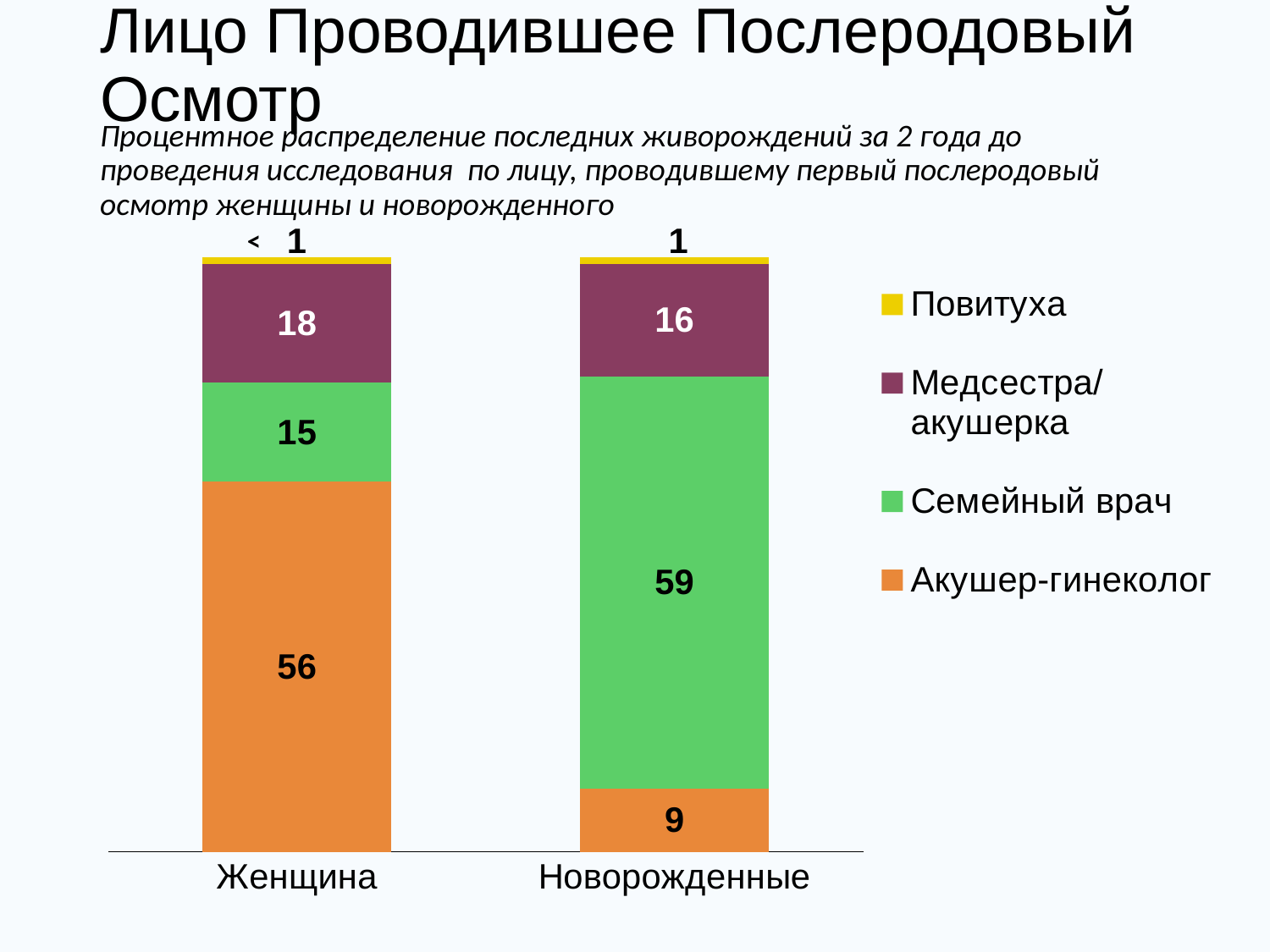

# Лицо Проводившее Послеродовый Осмотр
Процентное распределение последних живорождений за 2 года до проведения исследования  по лицу, проводившему первый послеродовый осмотр женщины и новорожденного

### Chart

| Category | Акушер-гинеколог | Семейный врач | Медсестра/акушерка | Повитуха |
|---|---|---|---|---|
| Женщина | 56.0 | 15.0 | 18.0 | 1.0 |
| Новорожденные | 9.0 | 59.0 | 16.0 | 1.0 |
<